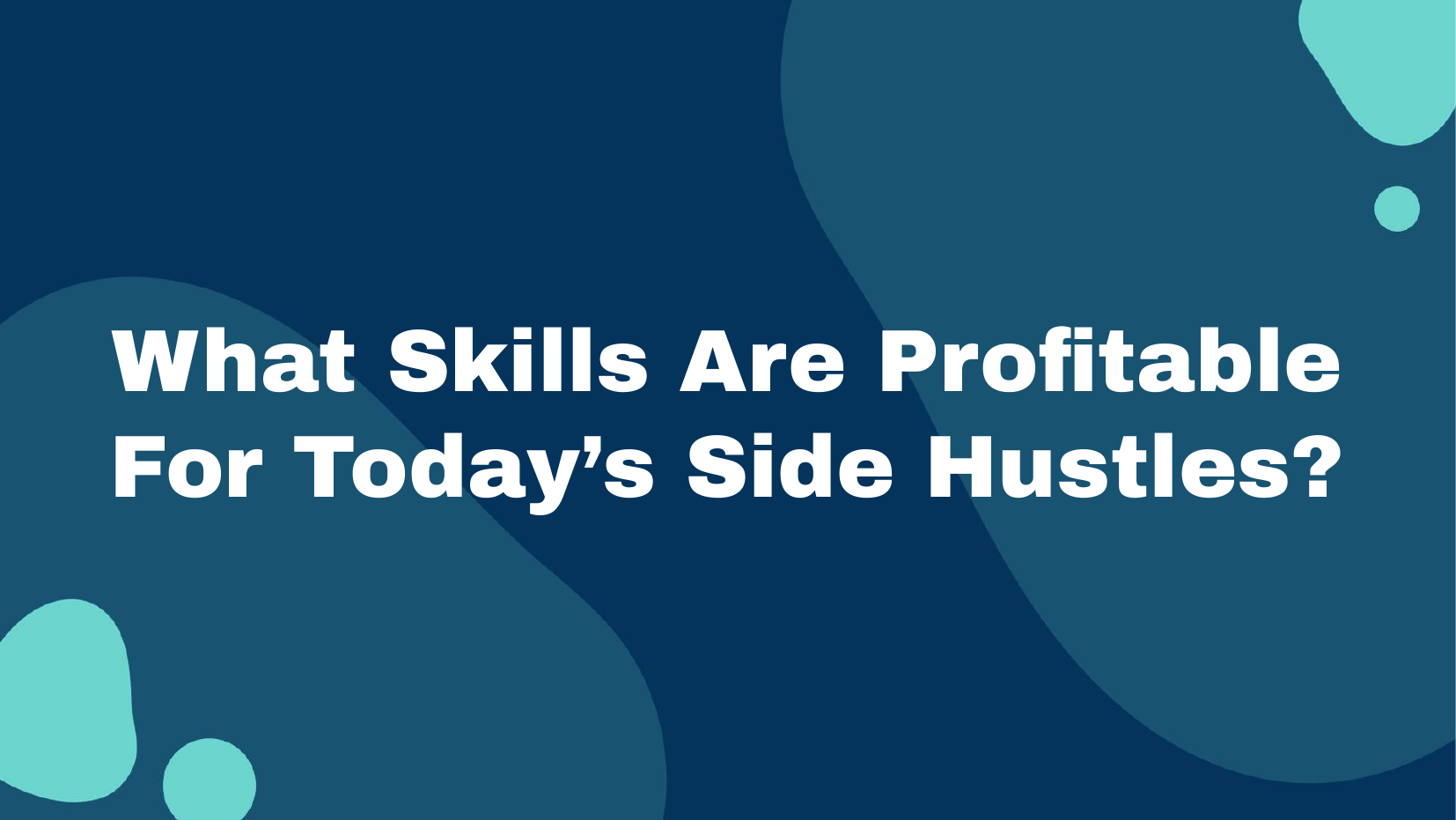

# What Skills Are Profitable For Today’s Side Hustles?